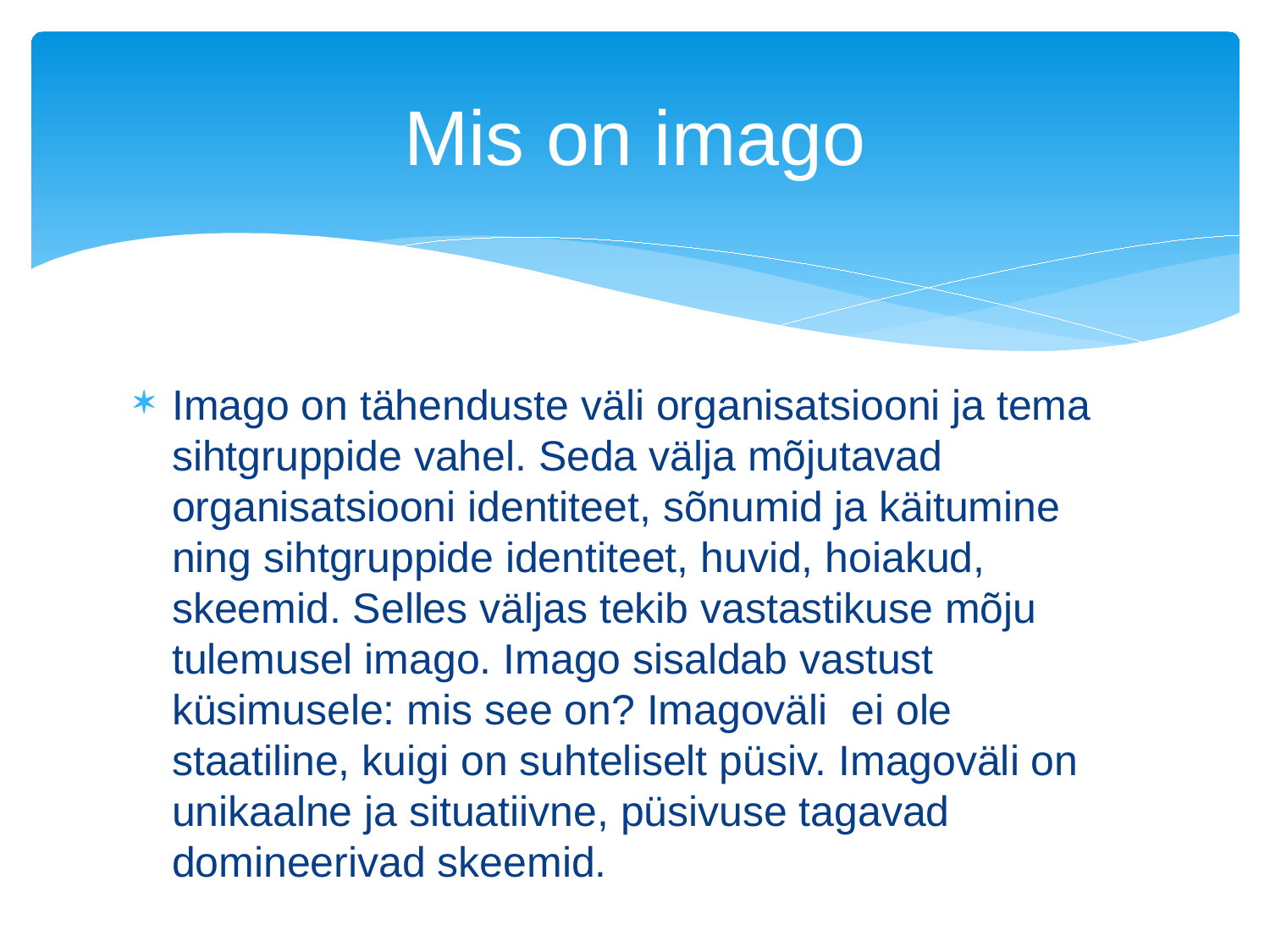

# Mis on imago
Imago on tähenduste väli organisatsiooni ja tema sihtgruppide vahel. Seda välja mõjutavad organisatsiooni identiteet, sõnumid ja käitumine ning sihtgruppide identiteet, huvid, hoiakud, skeemid. Selles väljas tekib vastastikuse mõju tulemusel imago. Imago sisaldab vastust küsimusele: mis see on? Imagoväli  ei ole staatiline, kuigi on suhteliselt püsiv. Imagoväli on unikaalne ja situatiivne, püsivuse tagavad domineerivad skeemid.